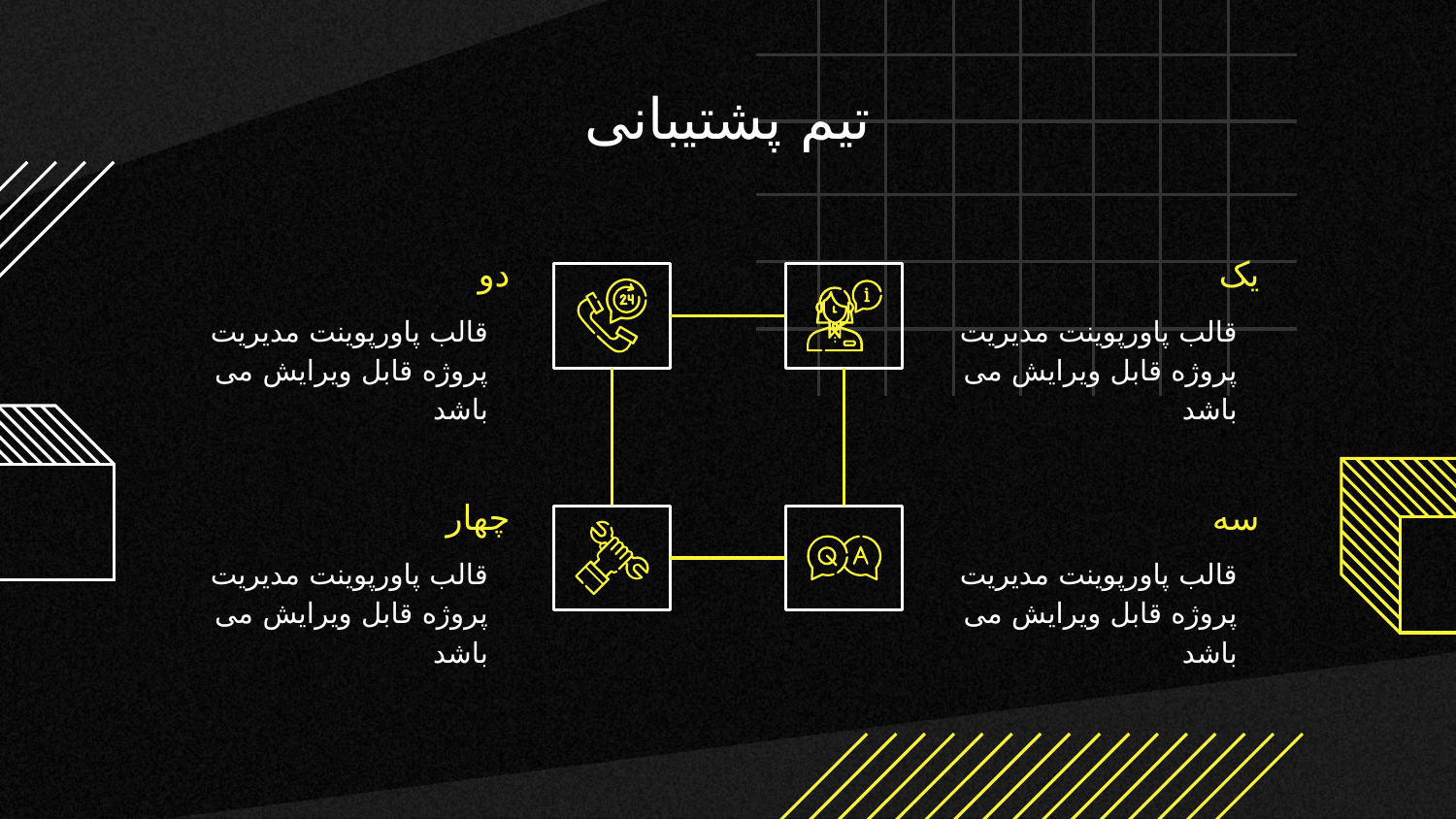

# تیم پشتیبانی
دو
یک

قالب پاورپوینت مدیریت پروژه قابل ویرایش می باشد
قالب پاورپوینت مدیریت پروژه قابل ویرایش می باشد
چهار
سه

قالب پاورپوینت مدیریت پروژه قابل ویرایش می باشد
قالب پاورپوینت مدیریت پروژه قابل ویرایش می باشد